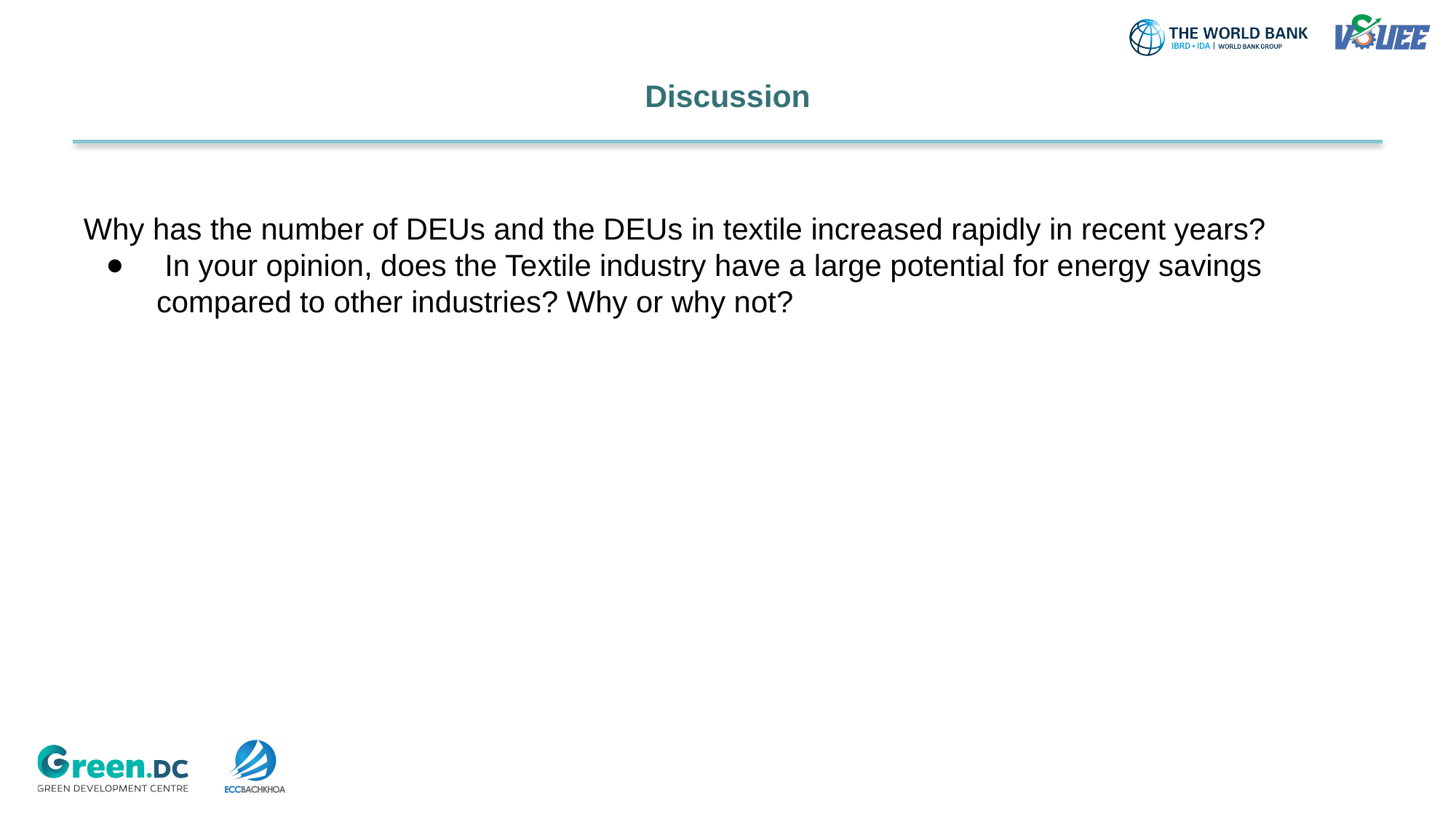

# Discussion
Why has the number of DEUs and the DEUs in textile increased rapidly in recent years?
 In your opinion, does the Textile industry have a large potential for energy savings compared to other industries? Why or why not?